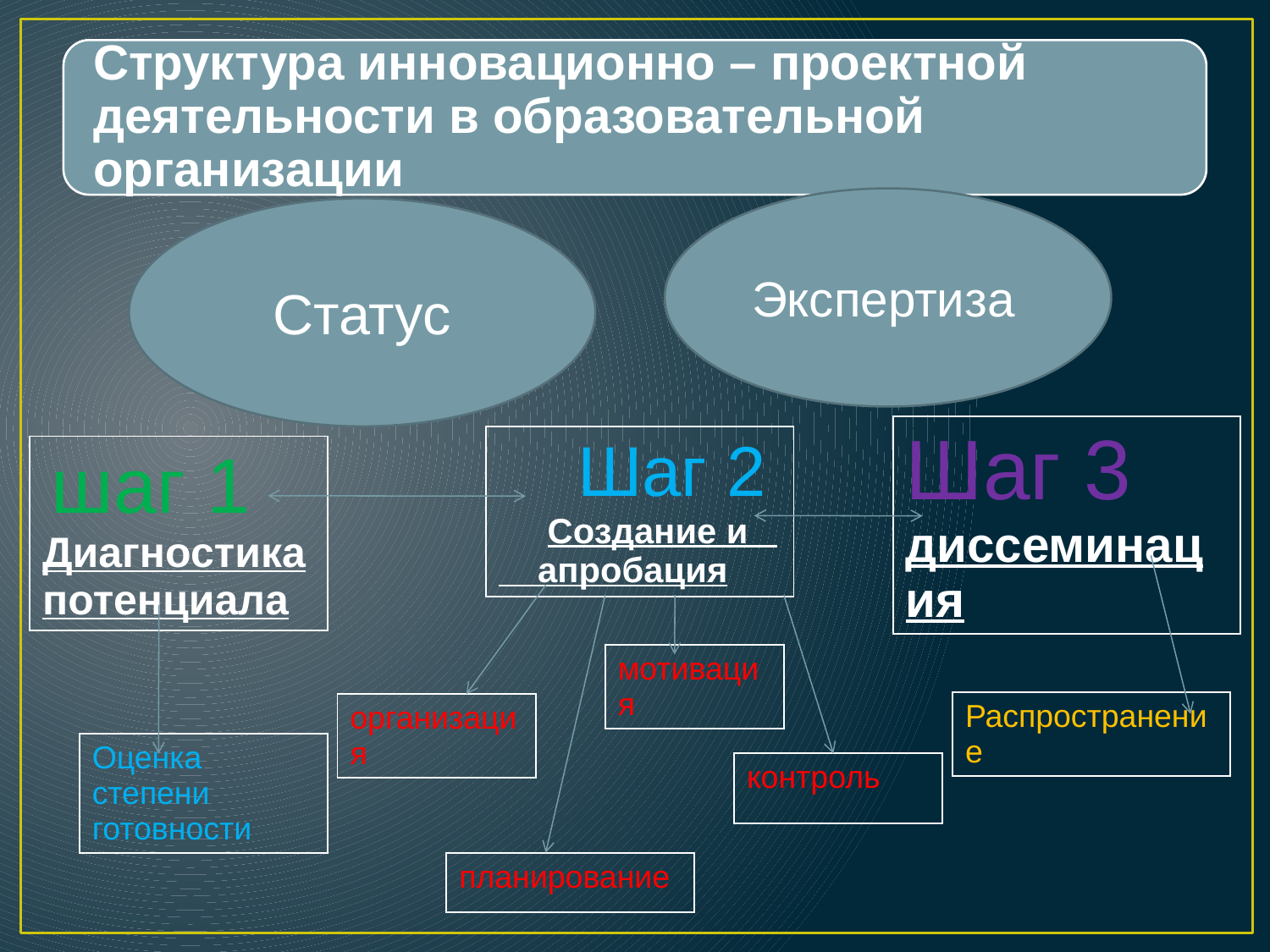

Структура инновационно – проектной деятельности в образовательной организации

Экспертиза
Статус
| Шаг 3 диссеминация |
| --- |
| Шаг 2 Создание и апробация |
| --- |
| шаг 1 Диагностика потенциала |
| --- |
| мотивация |
| --- |
| Распространение |
| --- |
| организация |
| --- |
| Оценка степени готовности |
| --- |
| контроль |
| --- |
| планирование |
| --- |